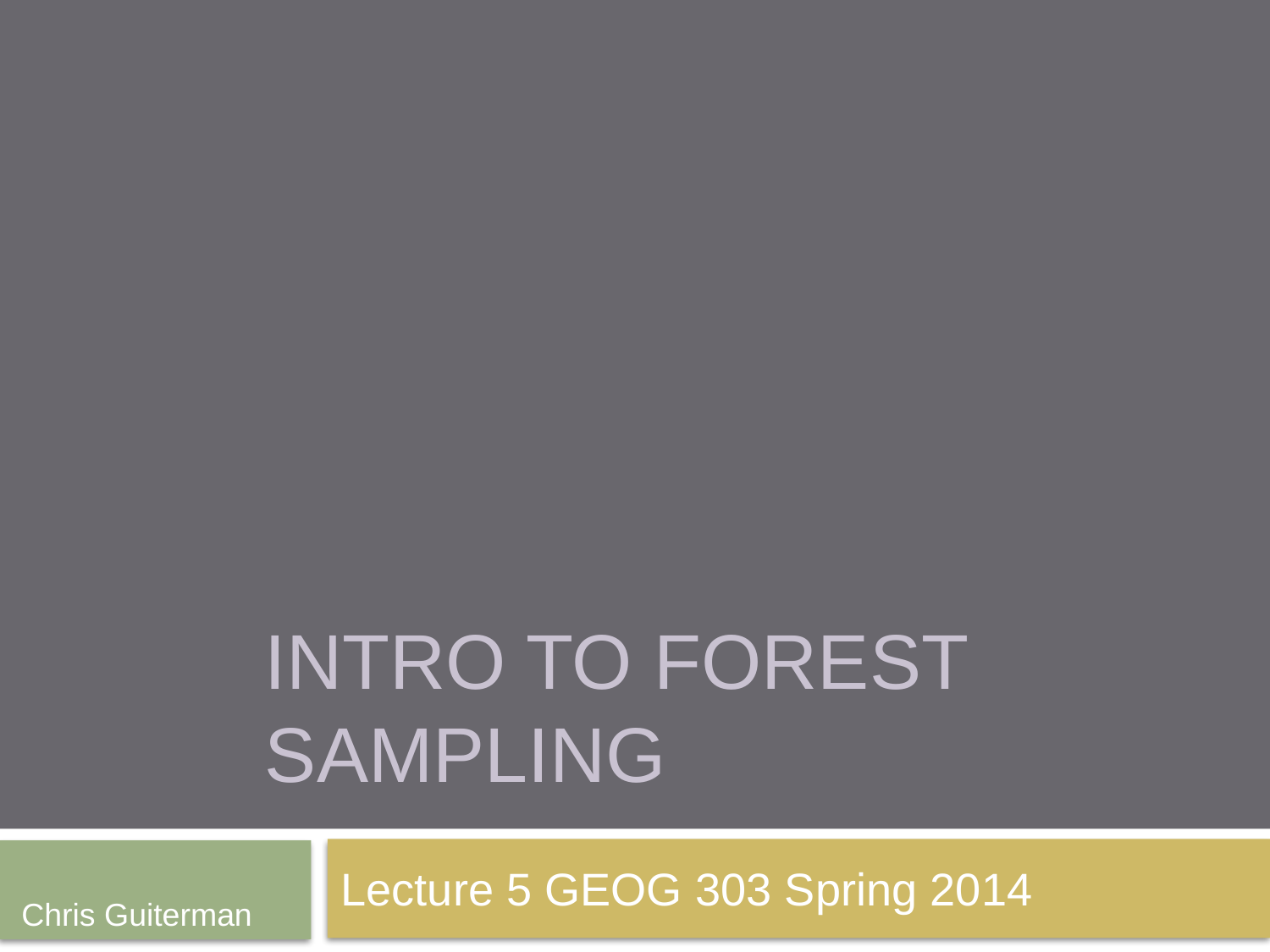

# Intro to Forest Sampling
Lecture 5 GEOG 303 Spring 2014
Chris Guiterman